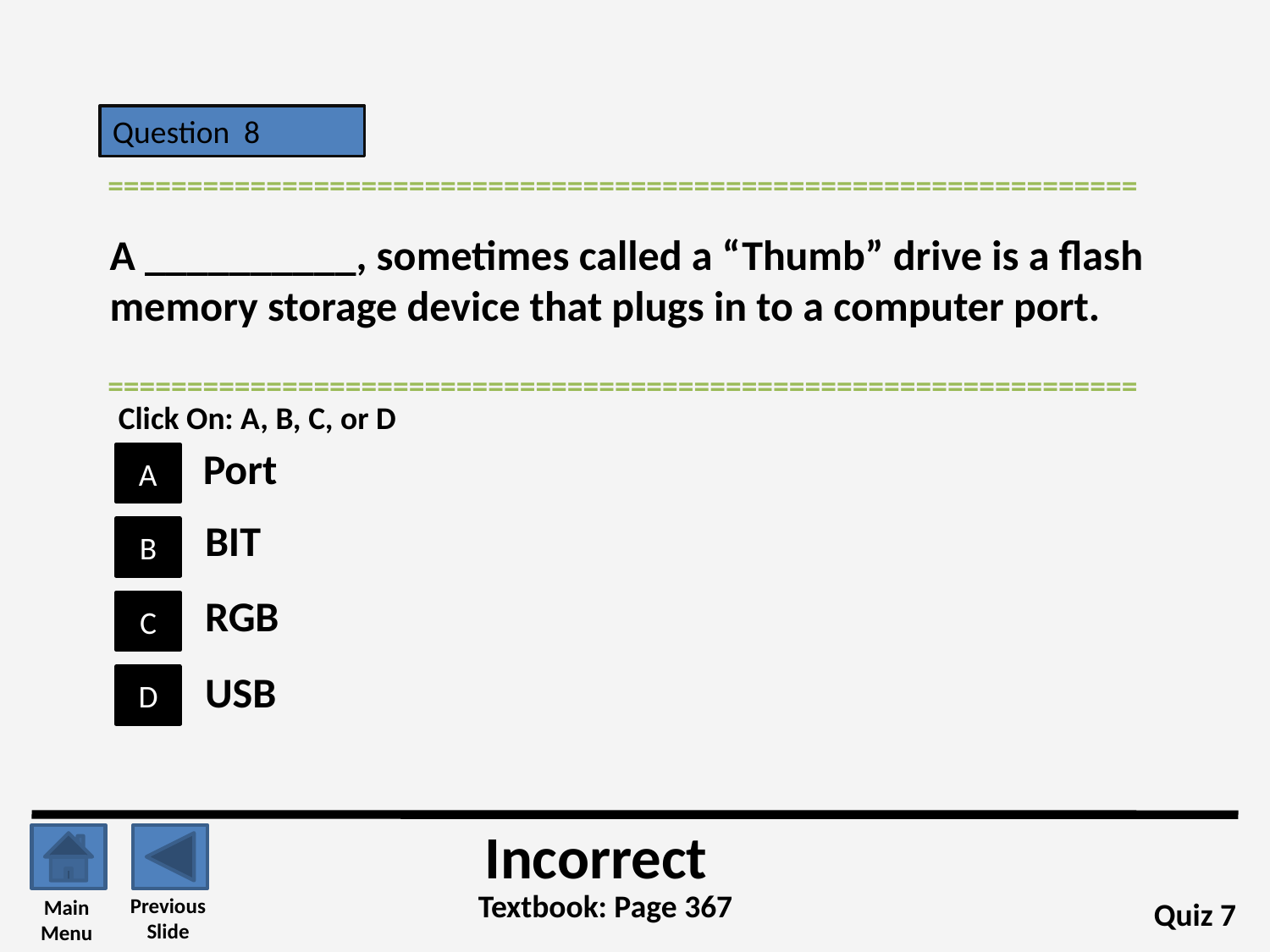

Question  8
=================================================================
A __________, sometimes called a “Thumb” drive is a flash memory storage device that plugs in to a computer port.
=================================================================
Click On: A, B, C, or D

Port
A
BIT
B
RGB
C
USB
D
Incorrect

Textbook: Page 367
Previous
Slide
Main
Menu
Quiz 7